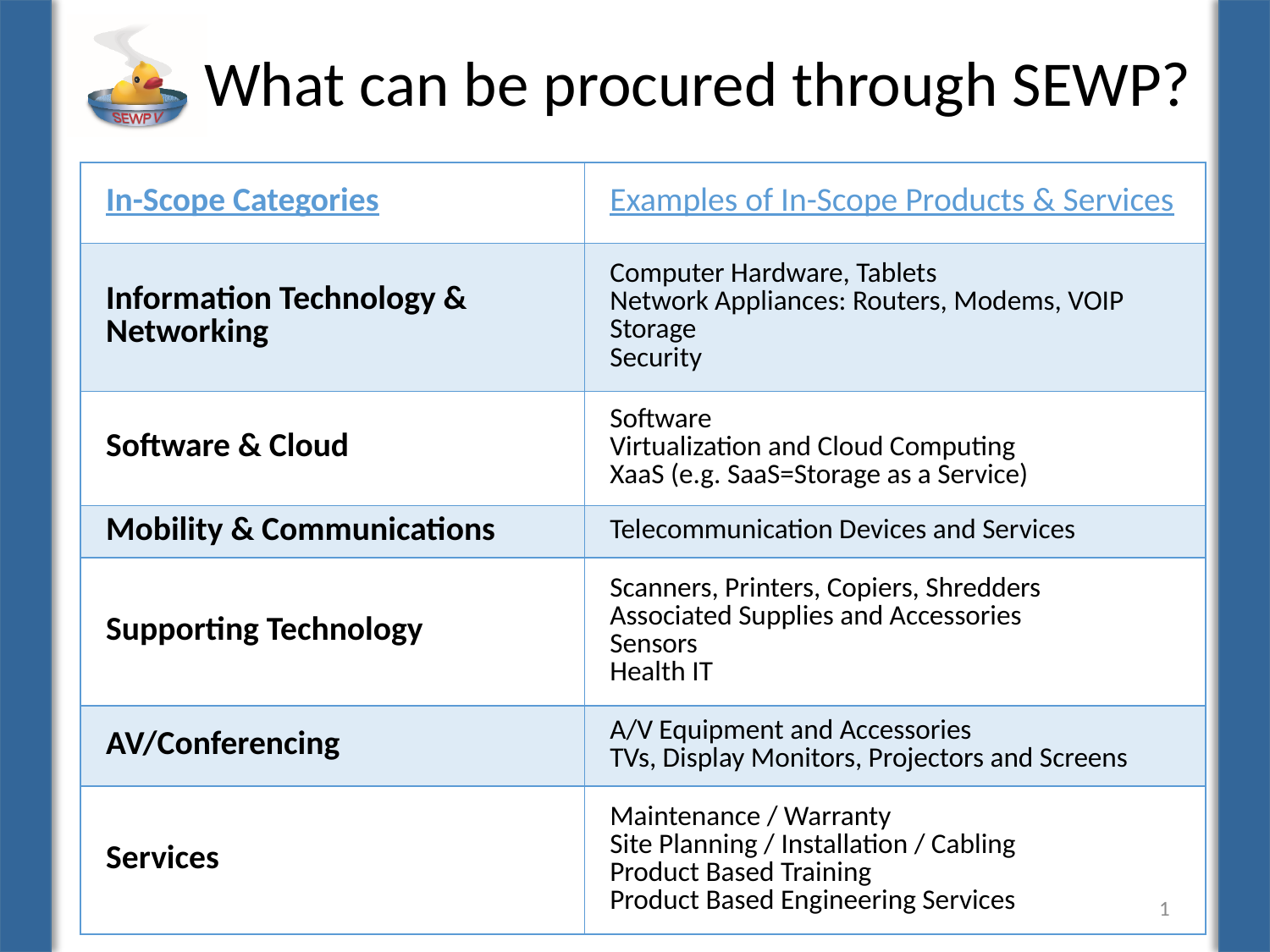

# What can be procured through SEWP?
| In-Scope Categories | Examples of In-Scope Products & Services |
| --- | --- |
| Information Technology & Networking | Computer Hardware, Tablets Network Appliances: Routers, Modems, VOIP Storage Security |
| Software & Cloud | Software Virtualization and Cloud Computing XaaS (e.g. SaaS=Storage as a Service) |
| Mobility & Communications | Telecommunication Devices and Services |
| Supporting Technology | Scanners, Printers, Copiers, Shredders Associated Supplies and Accessories Sensors Health IT |
| AV/Conferencing | A/V Equipment and Accessories TVs, Display Monitors, Projectors and Screens |
| Services | Maintenance / Warranty Site Planning / Installation / Cabling Product Based Training Product Based Engineering Services |
1